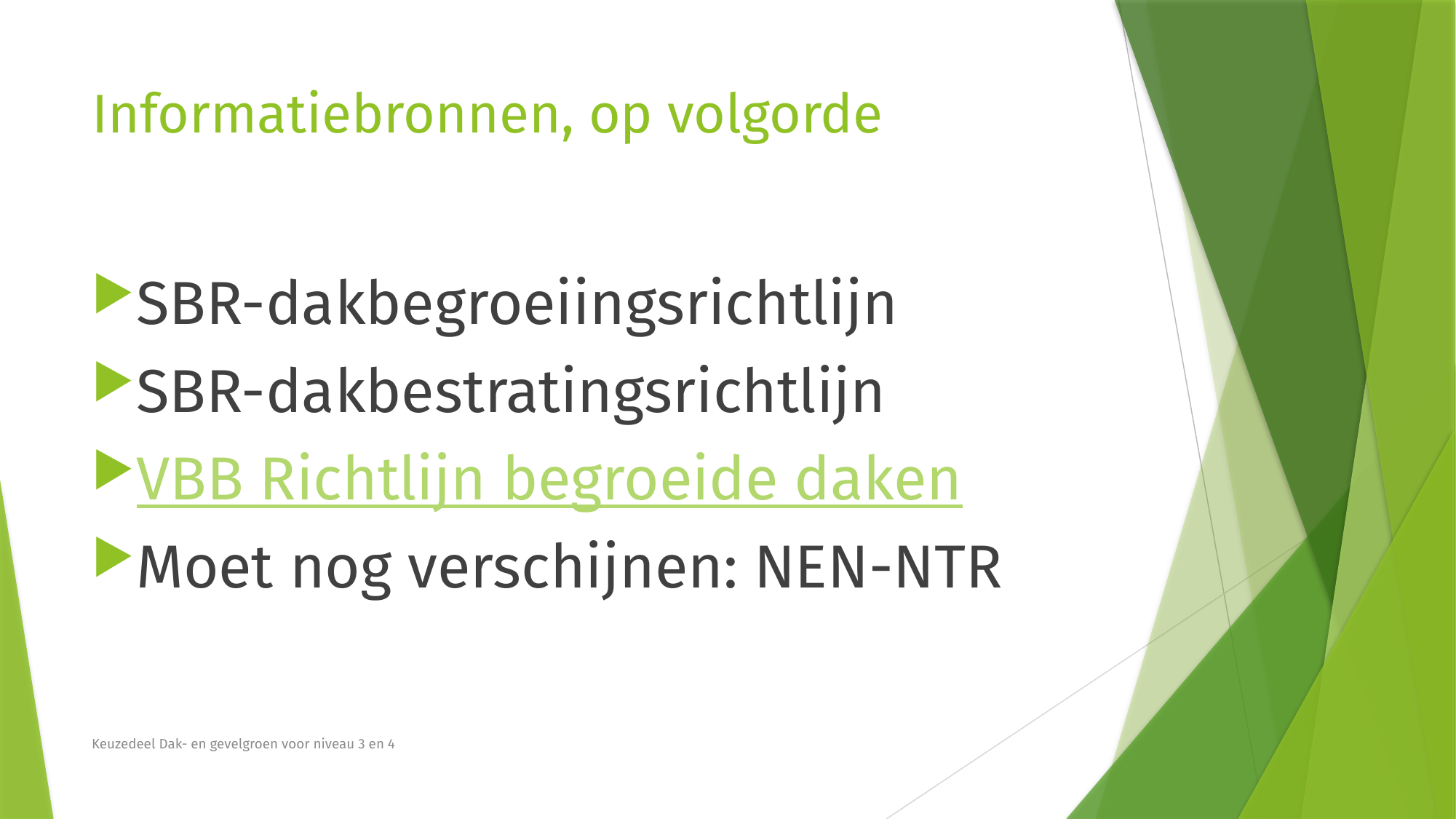

# Informatiebronnen, op volgorde
SBR-dakbegroeiingsrichtlijn
SBR-dakbestratingsrichtlijn
VBB Richtlijn begroeide daken
Moet nog verschijnen: NEN-NTR

Keuzedeel Dak- en gevelgroen voor niveau 3 en 4